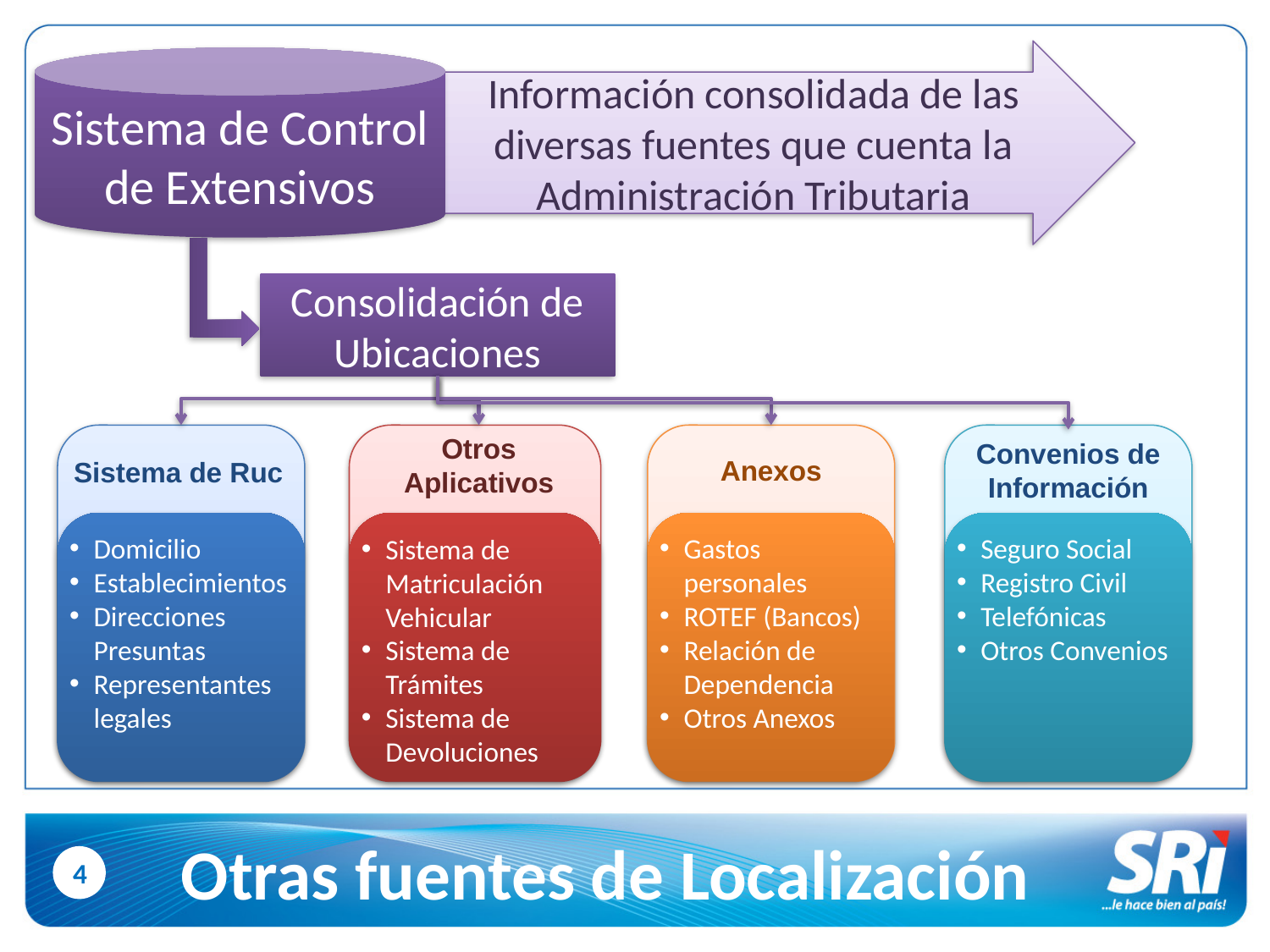

Información consolidada de las diversas fuentes que cuenta la Administración Tributaria
Sistema de Control de Extensivos

Consolidación de Ubicaciones

Otros Aplicativos

Convenios de Información
Anexos
Sistema de Ruc
Domicilio
Establecimientos
Direcciones Presuntas
Representantes legales
Sistema de Matriculación Vehicular
Sistema de Trámites
Sistema de Devoluciones
Gastos personales
ROTEF (Bancos)
Relación de Dependencia
Otros Anexos

Seguro Social
Registro Civil
Telefónicas
Otros Convenios
Otras fuentes de Localización

4